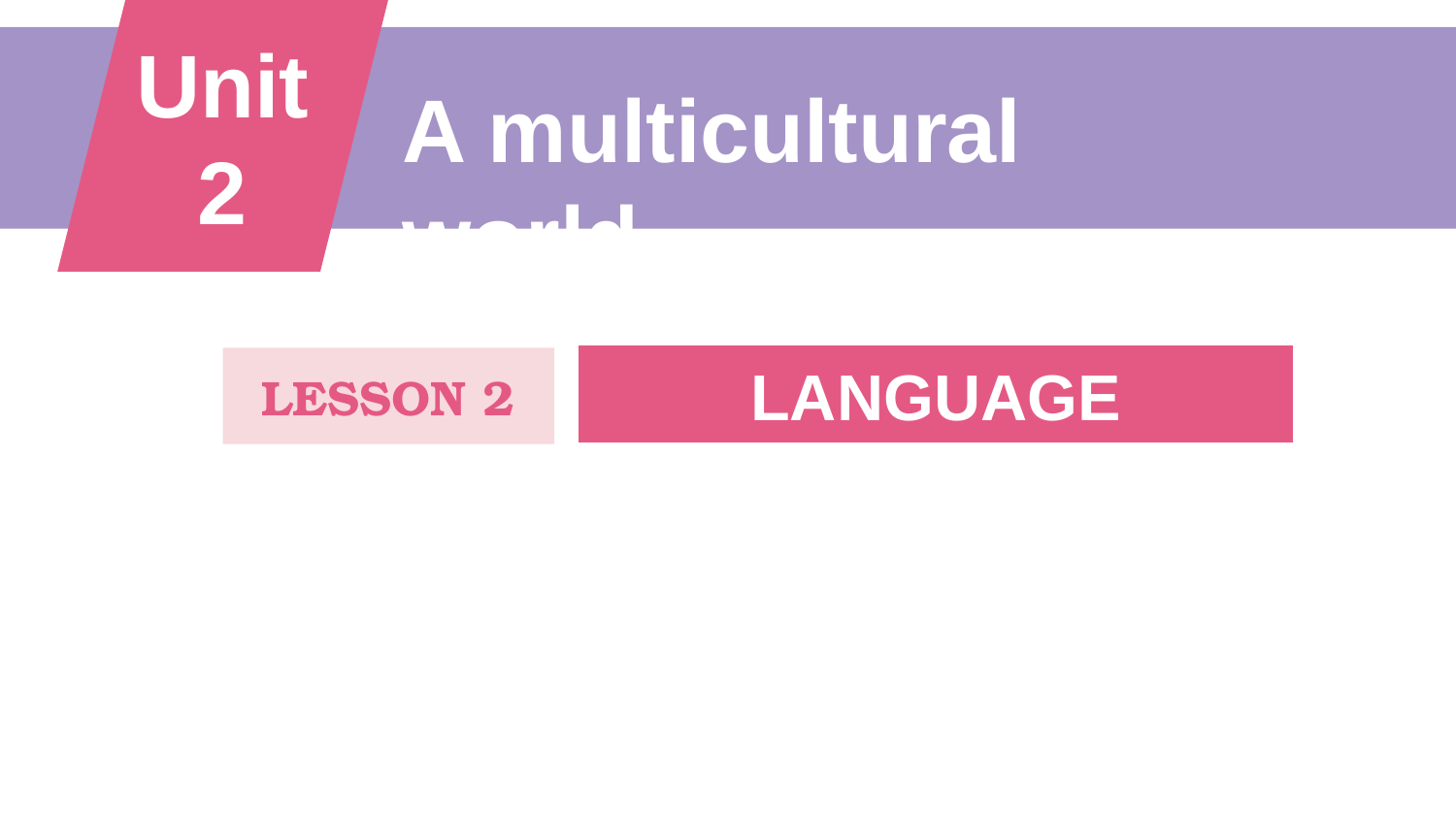

Unit 2

A multicultural world
LANGUAGE
LESSON 2